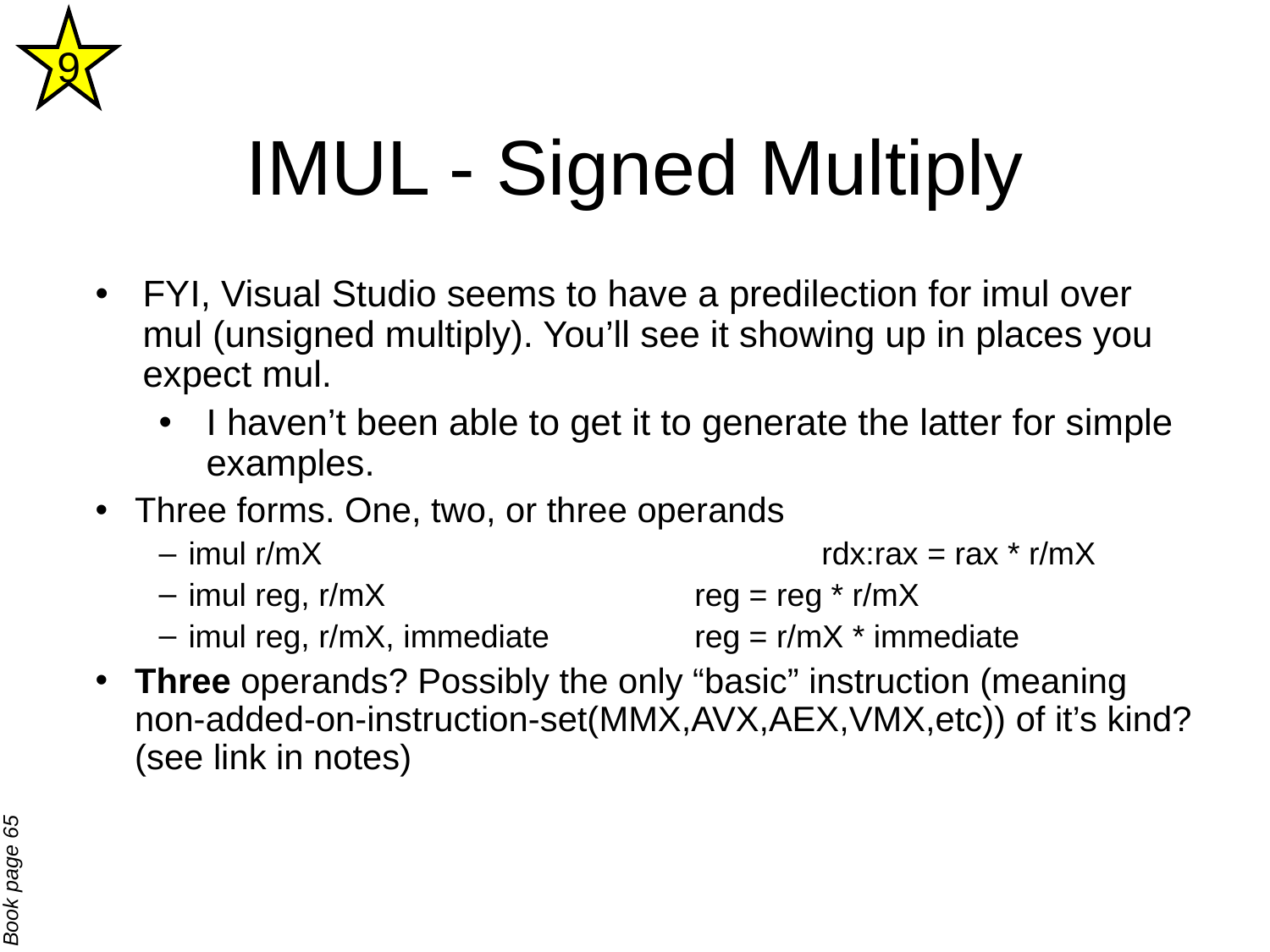

9
IMUL - Signed Multiply
FYI, Visual Studio seems to have a predilection for imul over mul (unsigned multiply). You’ll see it showing up in places you expect mul.
I haven’t been able to get it to generate the latter for simple examples.
Three forms. One, two, or three operands
imul r/mX 				rdx:rax = rax * r/mX
imul reg, r/mX 			reg = reg * r/mX
imul reg, r/mX, immediate 		reg = r/mX * immediate
Three operands? Possibly the only “basic” instruction (meaning non-added-on-instruction-set(MMX,AVX,AEX,VMX,etc)) of it’s kind? (see link in notes)
Book page 65